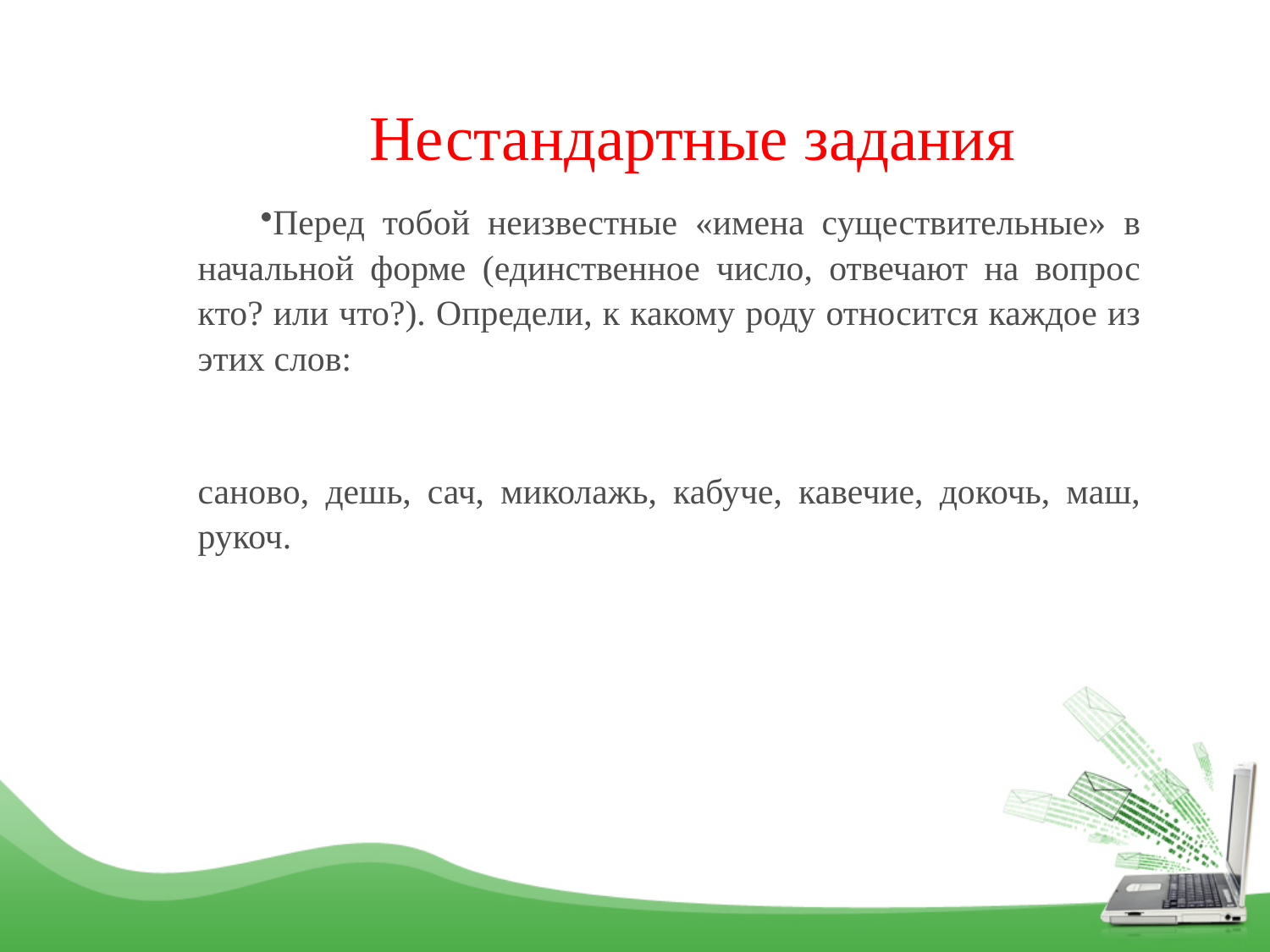

# Нестандартные задания
Перед тобой неизвестные «имена существительные» в начальной форме (единственное число, отвечают на вопрос кто? или что?). Определи, к какому роду относится каждое из этих слов:

саново, дешь, сач, миколажь, кабуче, кавечие, докочь, маш, рукоч.